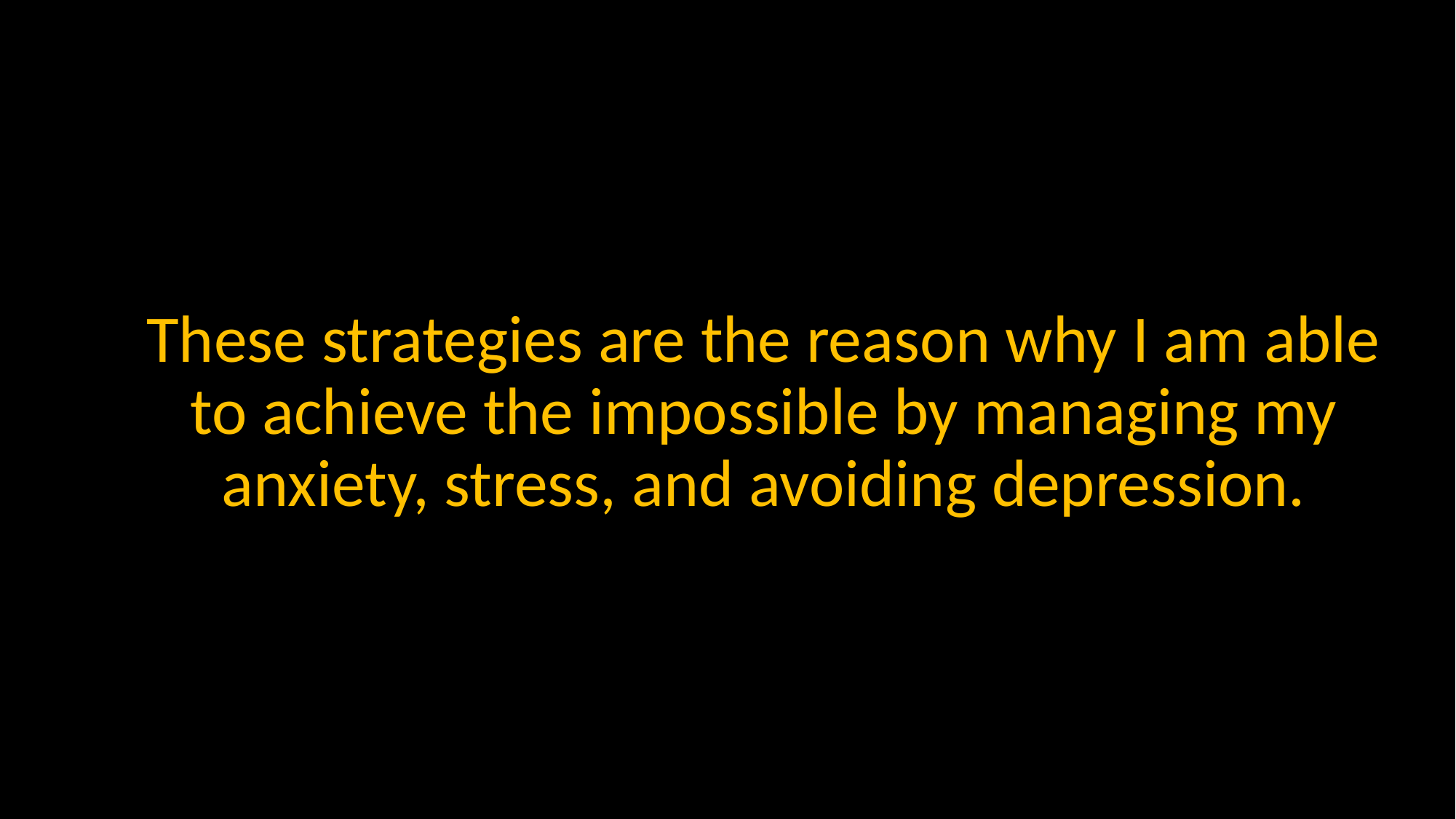

These strategies are the reason why I am able to achieve the impossible by managing my anxiety, stress, and avoiding depression.